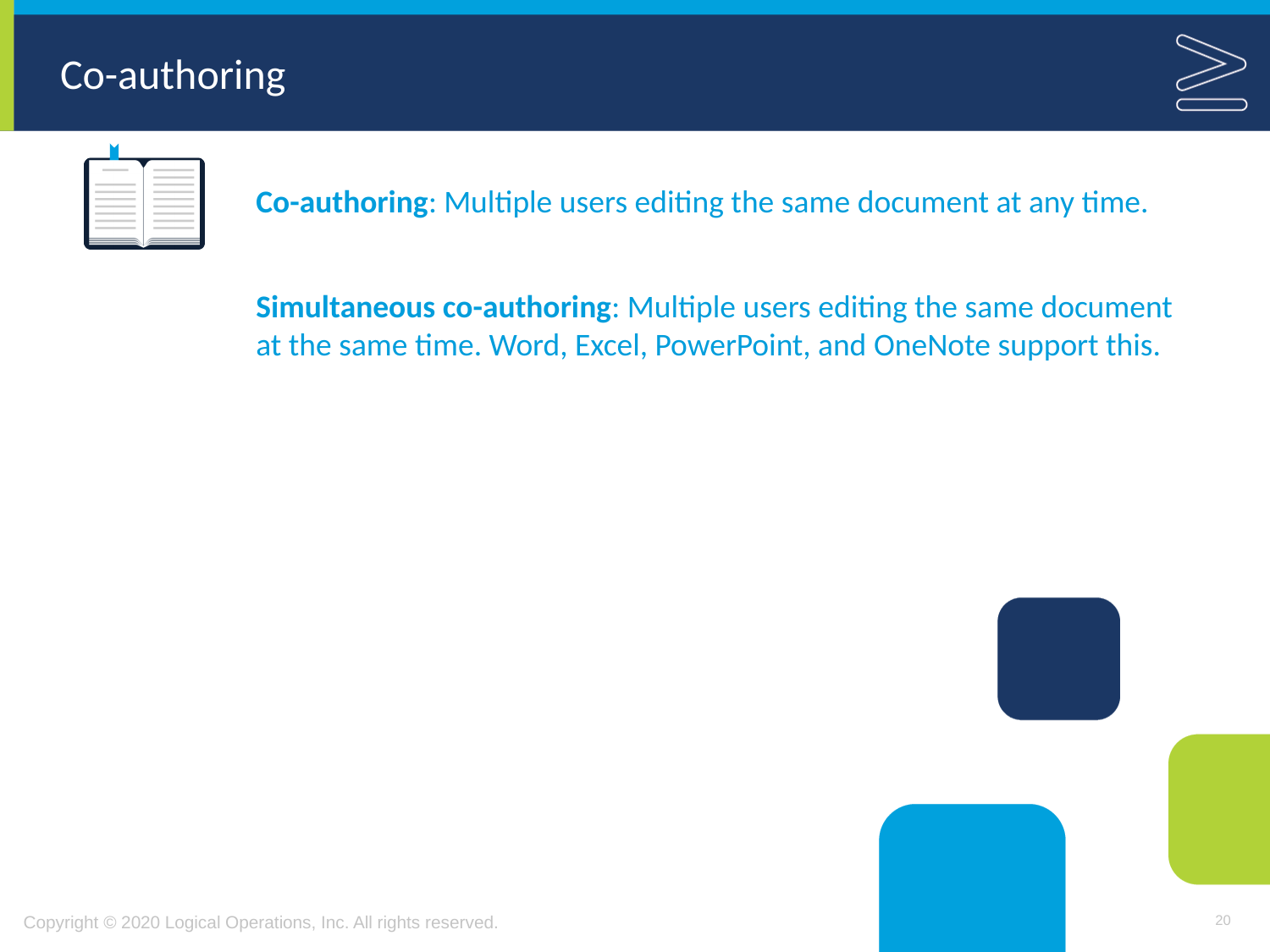

# Co-authoring
Co-authoring: Multiple users editing the same document at any time.

Simultaneous co-authoring: Multiple users editing the same document at the same time. Word, Excel, PowerPoint, and OneNote support this.

20